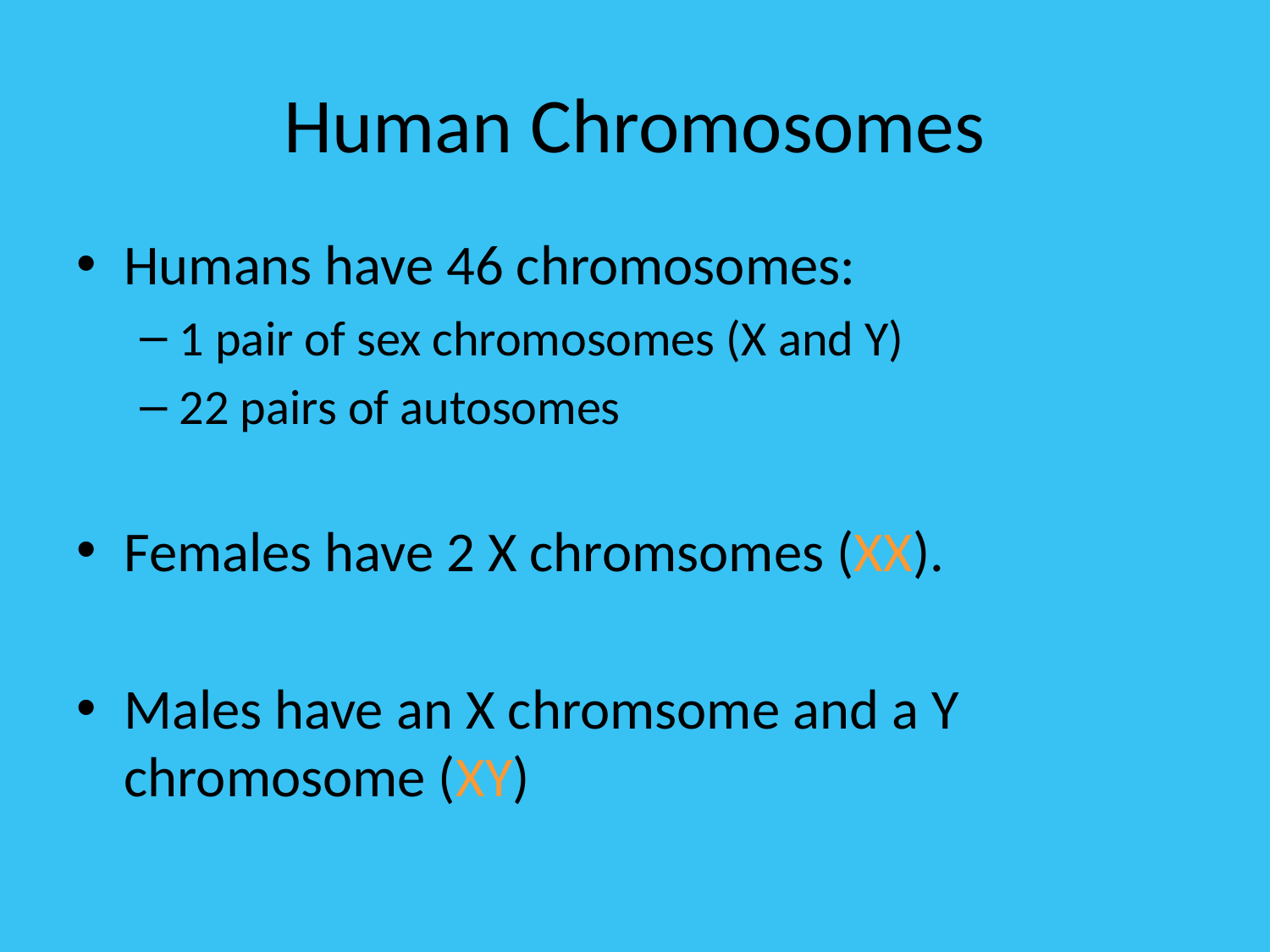

# Human Chromosomes
Humans have 46 chromosomes:
1 pair of sex chromosomes (X and Y)
22 pairs of autosomes

Females have 2 X chromsomes (XX).

Males have an X chromsome and a Y chromosome (XY)